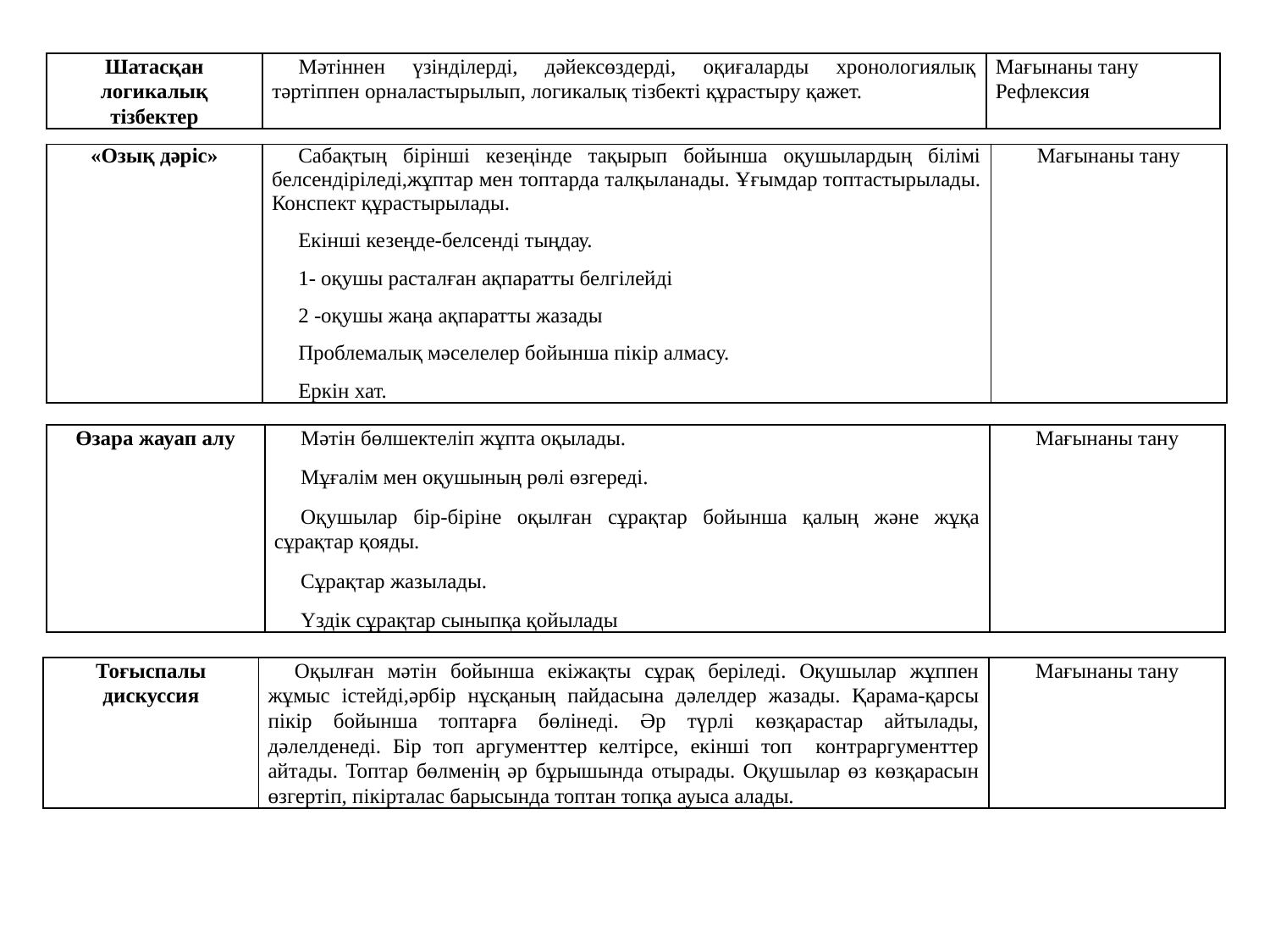

| Шатасқан логикалық тізбектер | Мәтіннен үзінділерді, дәйексөздерді, оқиғаларды хронологиялық тәртіппен орналастырылып, логикалық тізбекті құрастыру қажет. | Мағынаны тану Рефлексия |
| --- | --- | --- |
| «Озық дәріс» | Сабақтың бірінші кезеңінде тақырып бойынша оқушылардың білімі белсендіріледі,жұптар мен топтарда талқыланады. Ұғымдар топтастырылады. Конспект құрастырылады. Екінші кезеңде-белсенді тыңдау. 1- оқушы расталған ақпаратты белгілейді 2 -оқушы жаңа ақпаратты жазады Проблемалық мәселелер бойынша пікір алмасу. Еркін хат. | Мағынаны тану |
| --- | --- | --- |
| Өзара жауап алу | Мәтін бөлшектеліп жұпта оқылады. Мұғалім мен оқушының рөлі өзгереді. Оқушылар бір-біріне оқылған сұрақтар бойынша қалың және жұқа сұрақтар қояды. Сұрақтар жазылады. Үздік сұрақтар сыныпқа қойылады | Мағынаны тану |
| --- | --- | --- |
| Тоғыспалы дискуссия | Оқылған мәтін бойынша екіжақты сұрақ беріледі. Оқушылар жұппен жұмыс істейді,әрбір нұсқаның пайдасына дәлелдер жазады. Қарама-қарсы пікір бойынша топтарға бөлінеді. Әр түрлі көзқарастар айтылады, дәлелденеді. Бір топ аргументтер келтірсе, екінші топ контраргументтер айтады. Топтар бөлменің әр бұрышында отырады. Оқушылар өз көзқарасын өзгертіп, пікірталас барысында топтан топқа ауыса алады. | Мағынаны тану |
| --- | --- | --- |